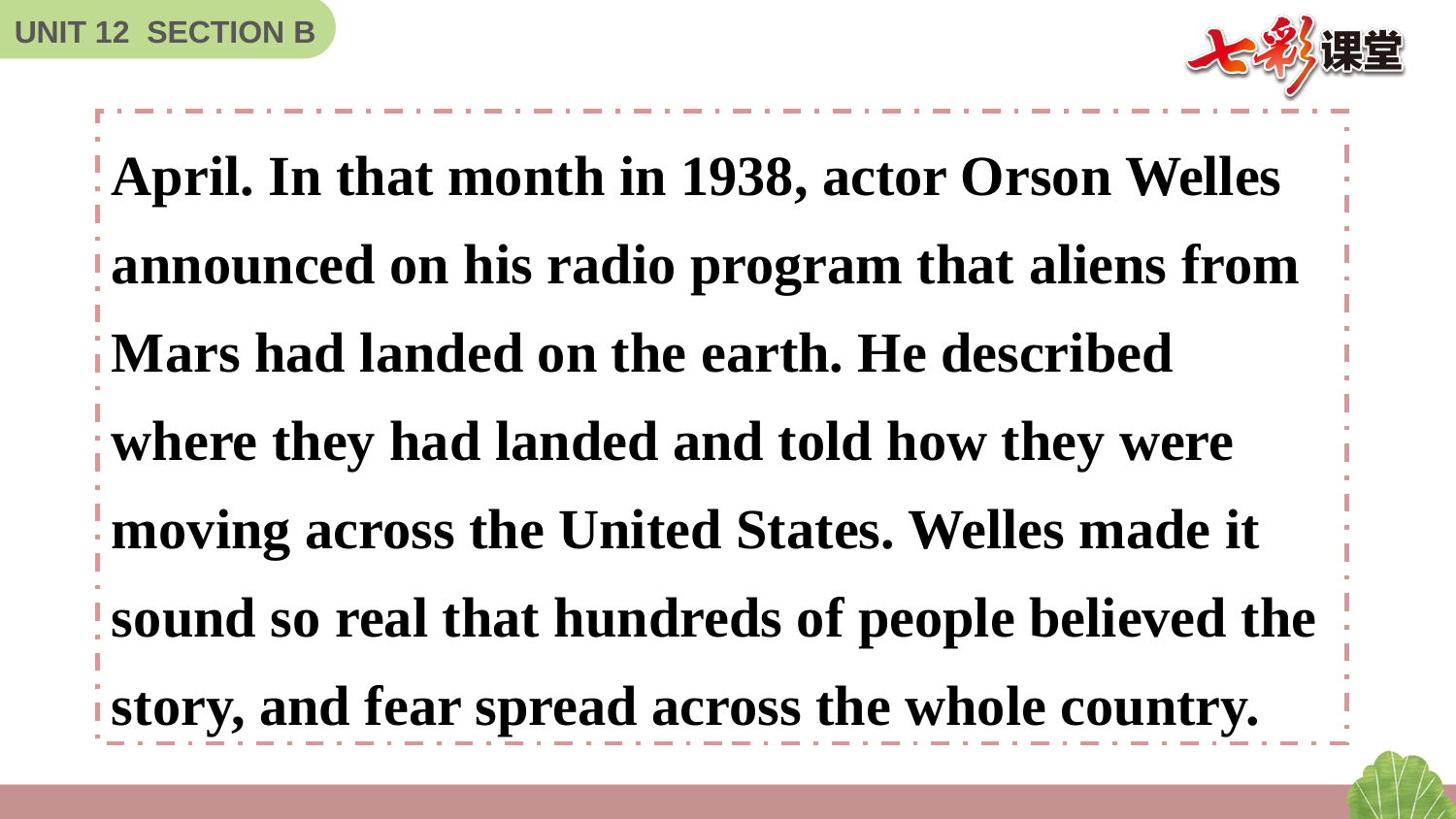

April. In that month in 1938, actor Orson Welles announced on his radio program that aliens from Mars had landed on the earth. He described where they had landed and told how they were moving across the United States. Welles made it sound so real that hundreds of people believed the story, and fear spread across the whole country.